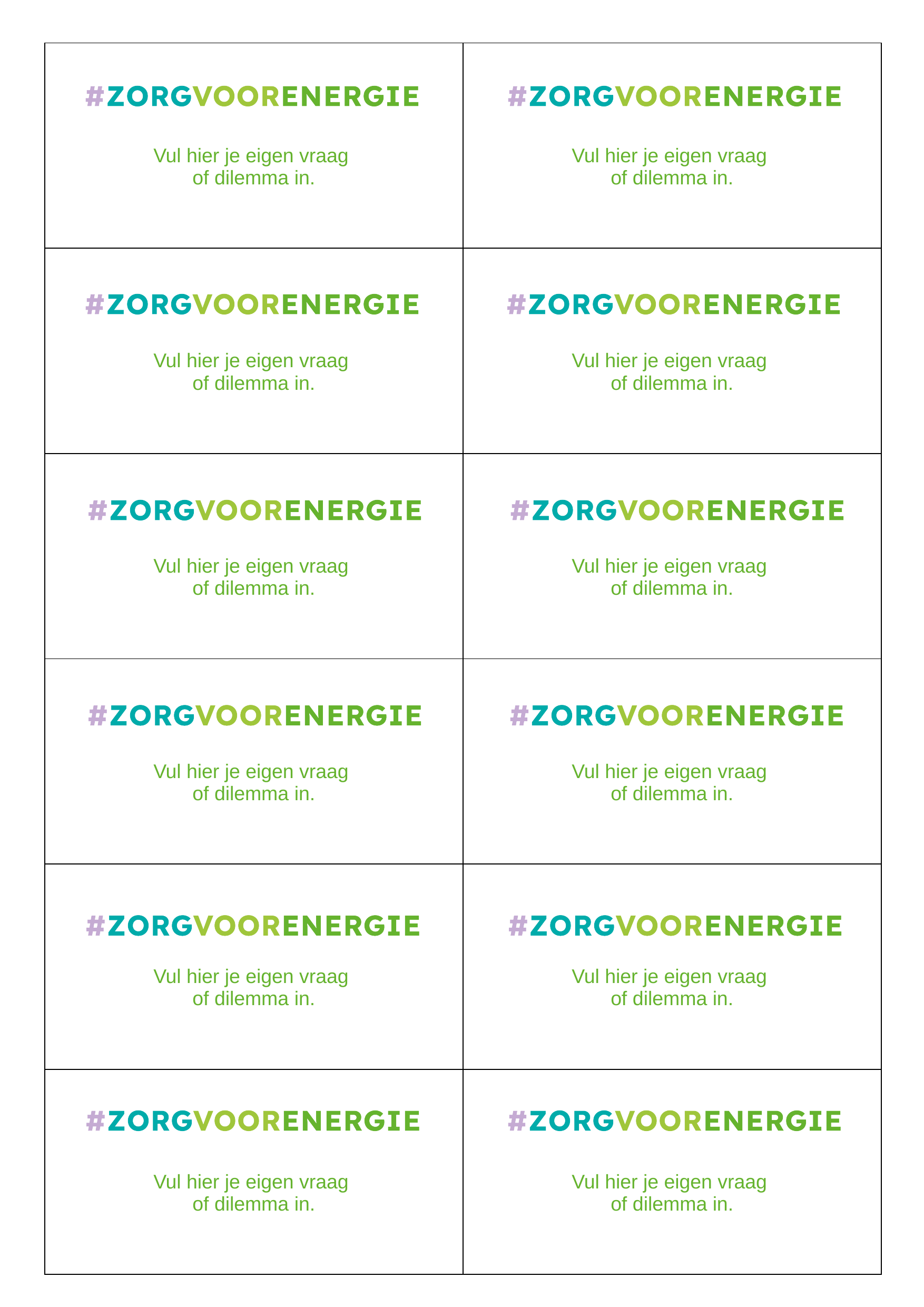

| Vul hier je eigen vraag of dilemma in. | Vul hier je eigen vraag of dilemma in. |
| --- | --- |
| Vul hier je eigen vraag of dilemma in. | Vul hier je eigen vraag of dilemma in. |
| Vul hier je eigen vraag of dilemma in. | Vul hier je eigen vraag of dilemma in. |
| Vul hier je eigen vraag of dilemma in. | Vul hier je eigen vraag of dilemma in. |
| Vul hier je eigen vraag of dilemma in. | Vul hier je eigen vraag of dilemma in. |
| Vul hier je eigen vraag of dilemma in. | Vul hier je eigen vraag of dilemma in. |